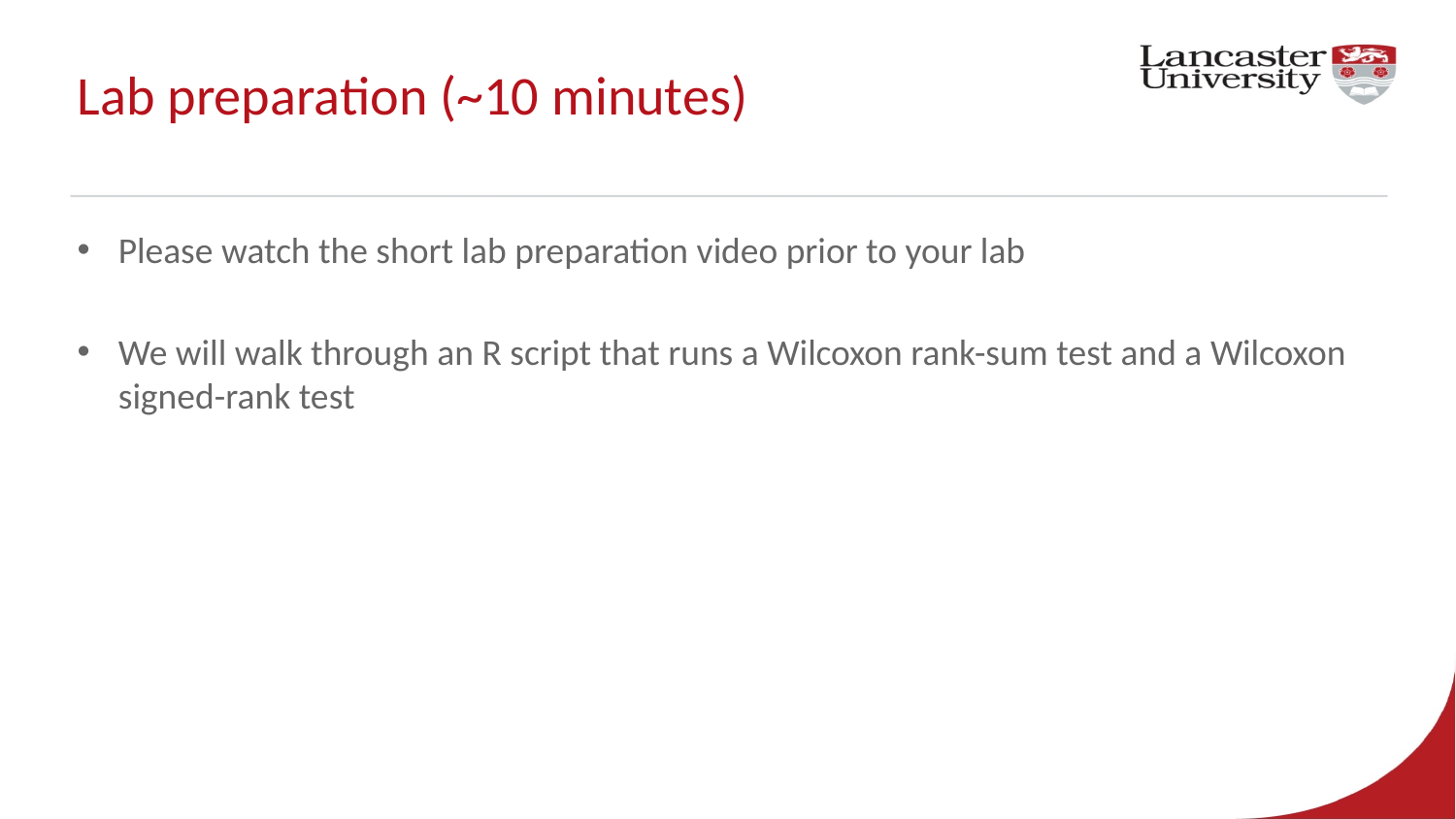

# Lab preparation (~10 minutes)
Please watch the short lab preparation video prior to your lab

We will walk through an R script that runs a Wilcoxon rank-sum test and a Wilcoxon signed-rank test